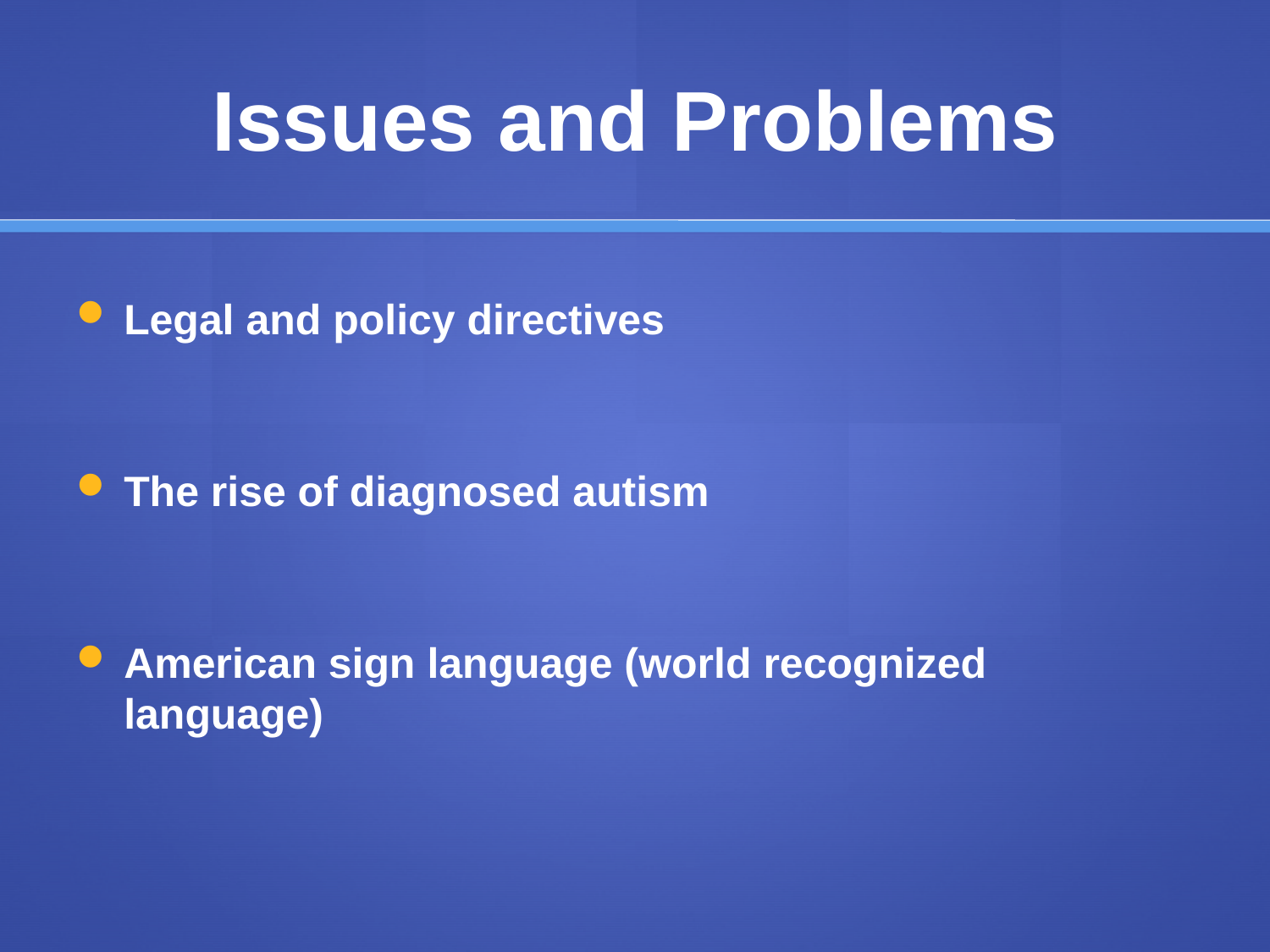

# Issues and Problems
Legal and policy directives

The rise of diagnosed autism

American sign language (world recognized language)